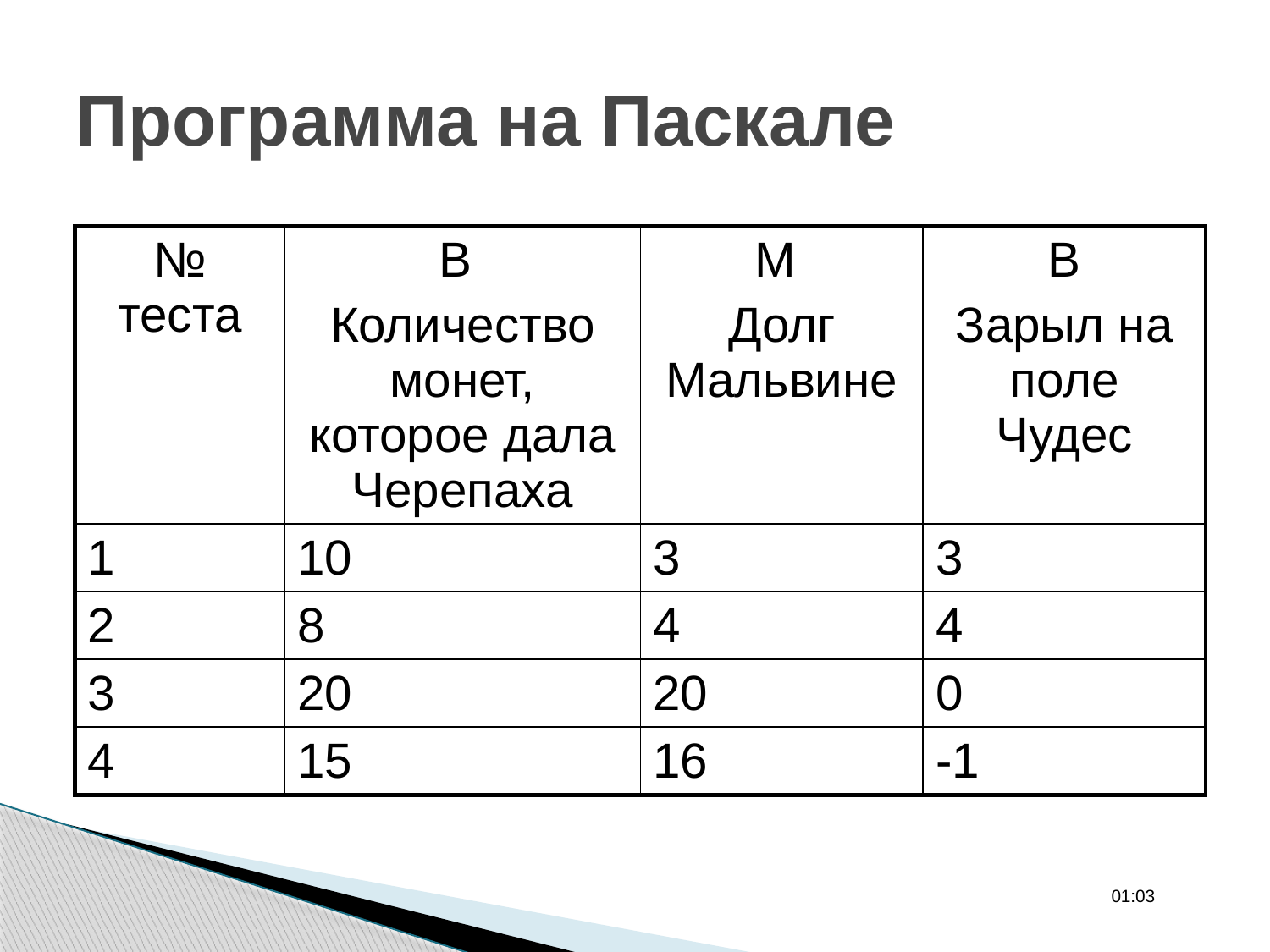

# Программа на Паскале
| № теста | В Количество монет, которое дала Черепаха | М Долг Мальвине | В Зарыл на поле Чудес |
| --- | --- | --- | --- |
| 1 | 10 | 3 | 3 |
| 2 | 8 | 4 | 4 |
| 3 | 20 | 20 | 0 |
| 4 | 15 | 16 | -1 |
01:03